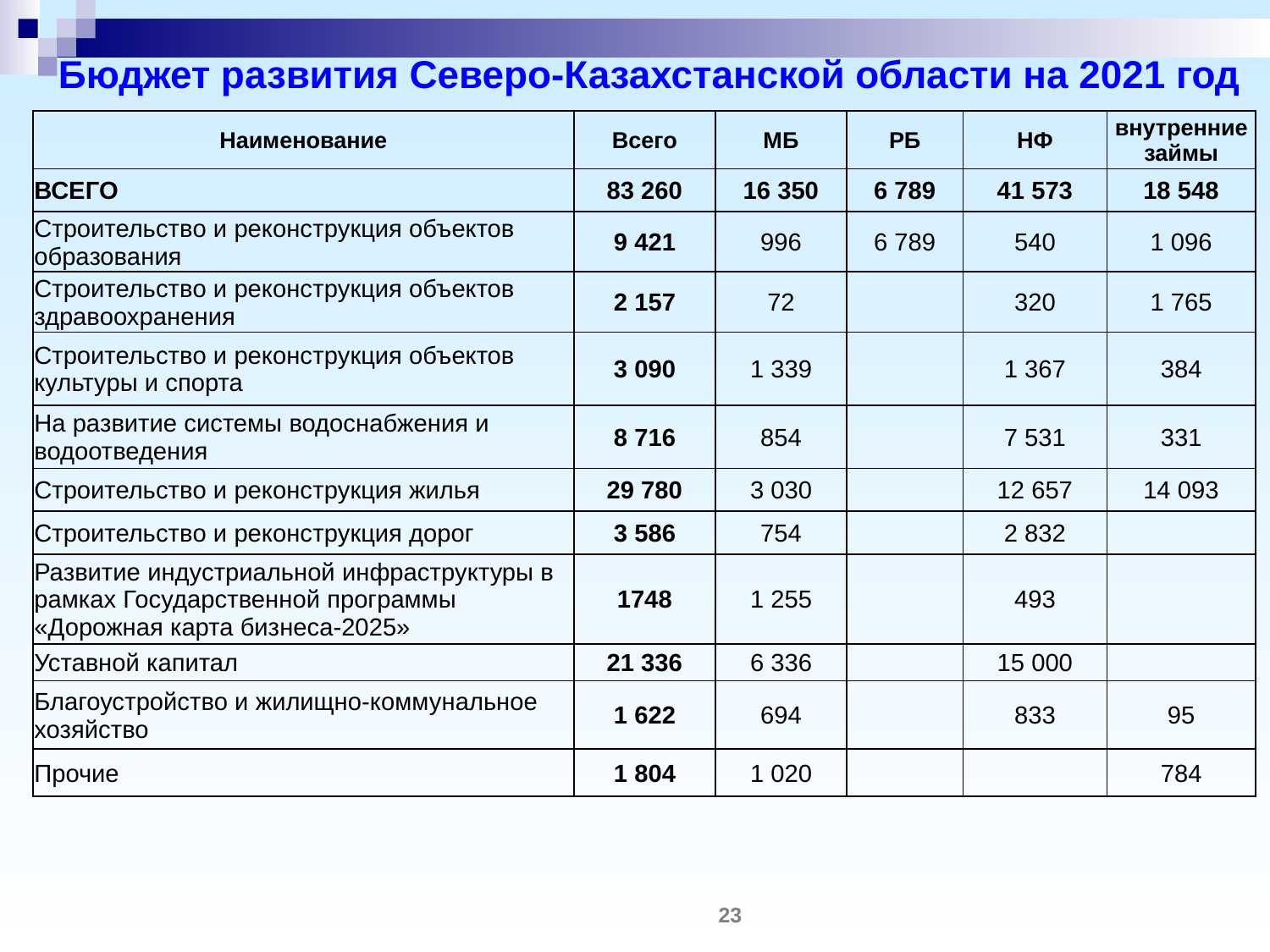

Бюджет развития Северо-Казахстанской области на 2021 год

| Наименование | Всего | МБ | РБ | НФ | внутренние займы |
| --- | --- | --- | --- | --- | --- |
| ВСЕГО | 83 260 | 16 350 | 6 789 | 41 573 | 18 548 |
| Строительство и реконструкция объектов образования | 9 421 | 996 | 6 789 | 540 | 1 096 |
| Строительство и реконструкция объектов здравоохранения | 2 157 | 72 |  | 320 | 1 765 |
| Строительство и реконструкция объектов культуры и спорта | 3 090 | 1 339 |  | 1 367 | 384 |
| На развитие системы водоснабжения и водоотведения | 8 716 | 854 |  | 7 531 | 331 |
| Строительство и реконструкция жилья | 29 780 | 3 030 |  | 12 657 | 14 093 |
| Строительство и реконструкция дорог | 3 586 | 754 |  | 2 832 |  |
| Развитие индустриальной инфраструктуры в рамках Государственной программы «Дорожная карта бизнеса-2025» | 1748 | 1 255 |  | 493 |  |
| Уставной капитал | 21 336 | 6 336 |  | 15 000 |  |
| Благоустройство и жилищно-коммунальное хозяйство | 1 622 | 694 |  | 833 | 95 |
| Прочие | 1 804 | 1 020 |  |  | 784 |
23